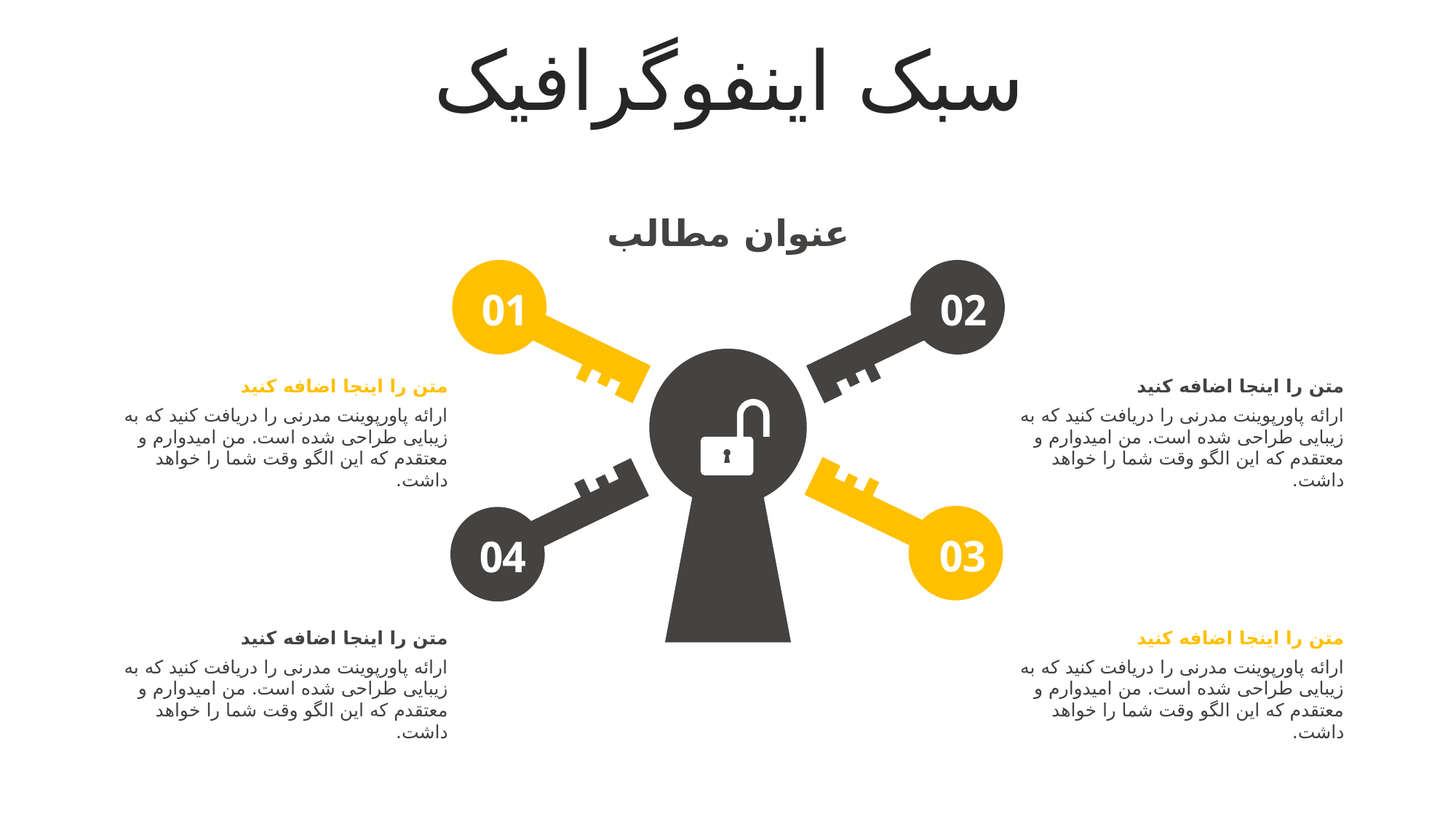

سبک اینفوگرافیک
عنوان مطالب
01
02

03
04
متن را اینجا اضافه کنید
ارائه پاورپوینت مدرنی را دریافت کنید که به زیبایی طراحی شده است. من امیدوارم و معتقدم که این الگو وقت شما را خواهد داشت.
متن را اینجا اضافه کنید
ارائه پاورپوینت مدرنی را دریافت کنید که به زیبایی طراحی شده است. من امیدوارم و معتقدم که این الگو وقت شما را خواهد داشت.

متن را اینجا اضافه کنید
ارائه پاورپوینت مدرنی را دریافت کنید که به زیبایی طراحی شده است. من امیدوارم و معتقدم که این الگو وقت شما را خواهد داشت.
متن را اینجا اضافه کنید
ارائه پاورپوینت مدرنی را دریافت کنید که به زیبایی طراحی شده است. من امیدوارم و معتقدم که این الگو وقت شما را خواهد داشت.